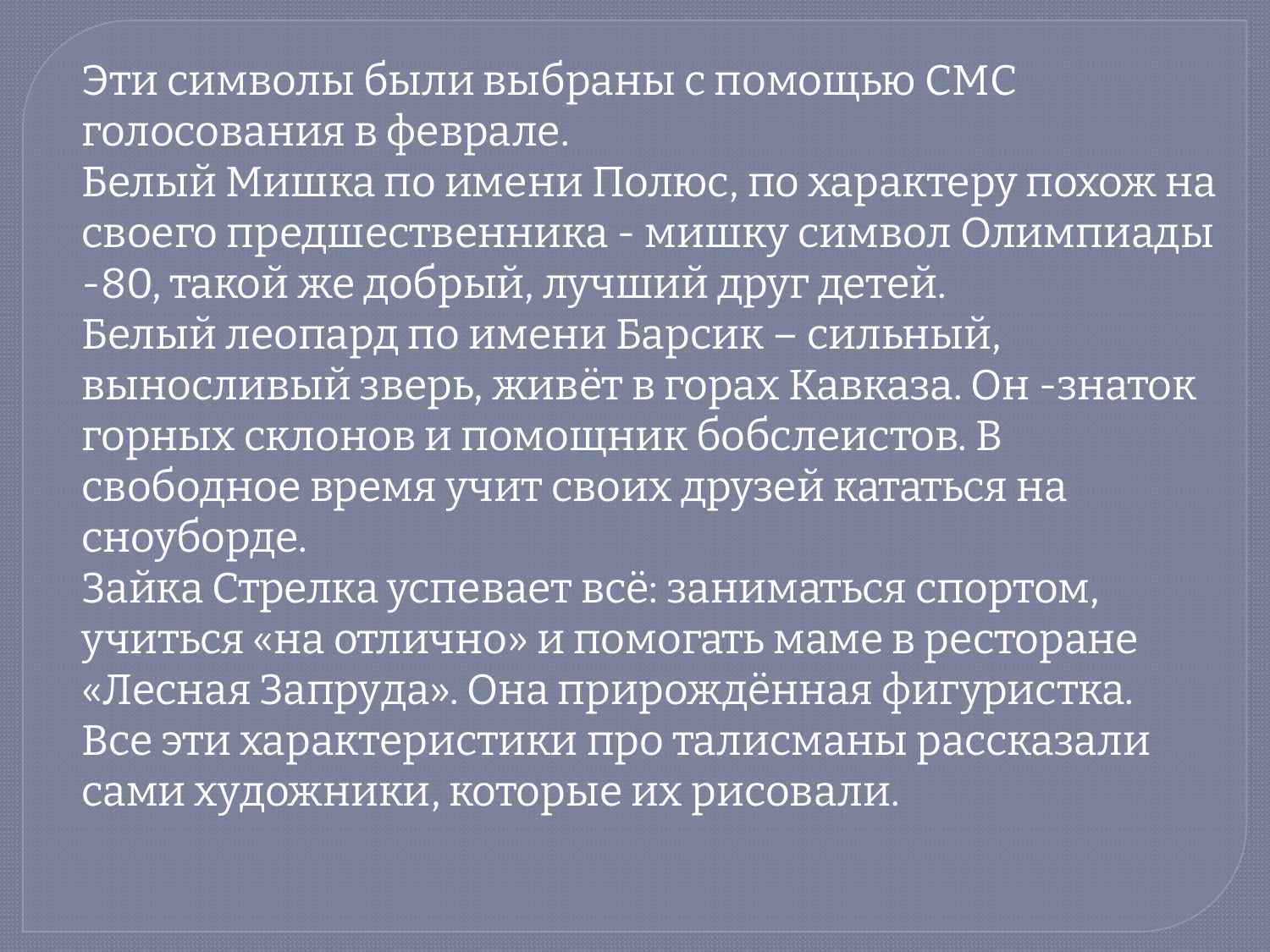

Эти символы были выбраны с помощью СМС голосования в феврале.
Белый Мишка по имени Полюс, по характеру похож на своего предшественника - мишку символ Олимпиады -80, такой же добрый, лучший друг детей.
Белый леопард по имени Барсик – сильный, выносливый зверь, живёт в горах Кавказа. Он -знаток горных склонов и помощник бобслеистов. В свободное время учит своих друзей кататься на сноуборде.
Зайка Стрелка успевает всё: заниматься спортом, учиться «на отлично» и помогать маме в ресторане «Лесная Запруда». Она прирождённая фигуристка.
Все эти характеристики про талисманы рассказали сами художники, которые их рисовали.